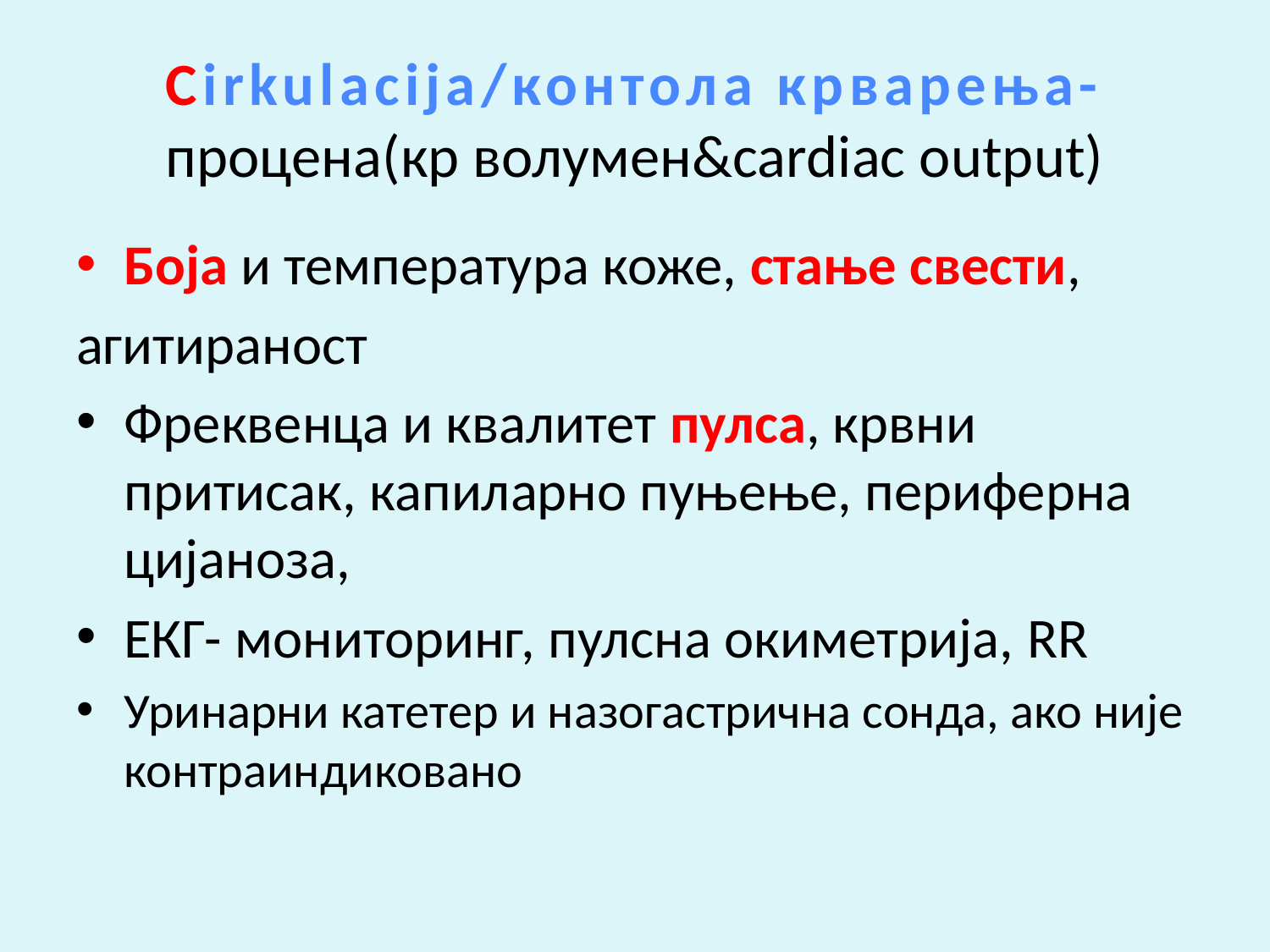

# Cirkulacija/контола крварења- процена(кр волумен&cardiac output)
Боја и температура коже, стање свести,
агитираност
Фреквенца и квалитет пулса, крвни притисак, капиларно пуњење, периферна цијаноза,
ЕКГ- мониторинг, пулсна окиметрија, RR
Уринарни катетер и назогастрична сонда, ако није контраиндиковано